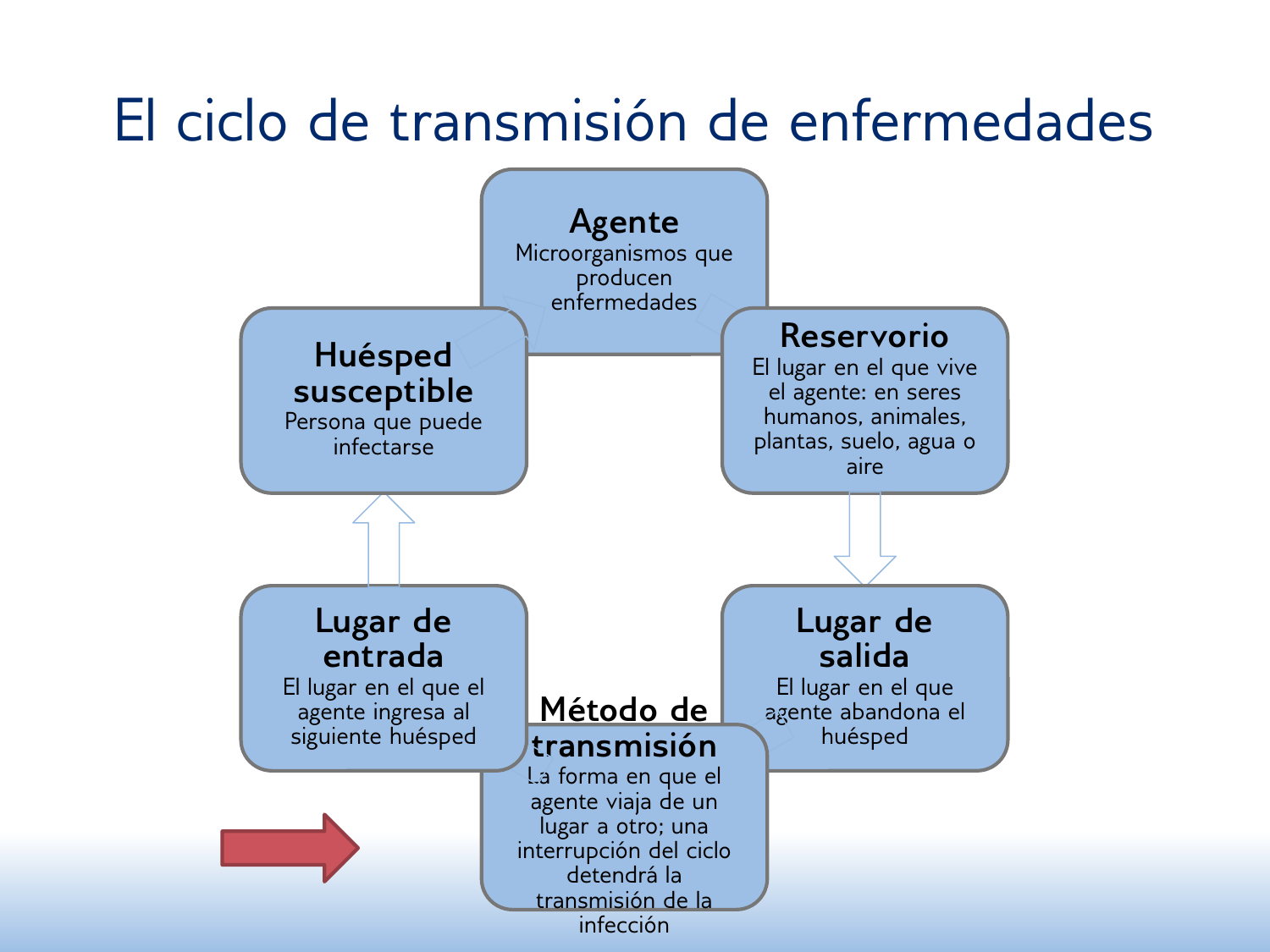

# El ciclo de transmisión de enfermedades
Agente
Microorganismos que producen enfermedades
Lugar de salida
El lugar en el que agente abandona el huésped
Método de transmisión
La forma en que el agente viaja de un lugar a otro; una interrupción del ciclo detendrá la transmisión de la infección
Huésped susceptible
Persona que puede infectarse
Reservorio
El lugar en el que vive el agente: en seres humanos, animales, plantas, suelo, agua o aire
Lugar de entrada
El lugar en el que el agente ingresa al siguiente huésped